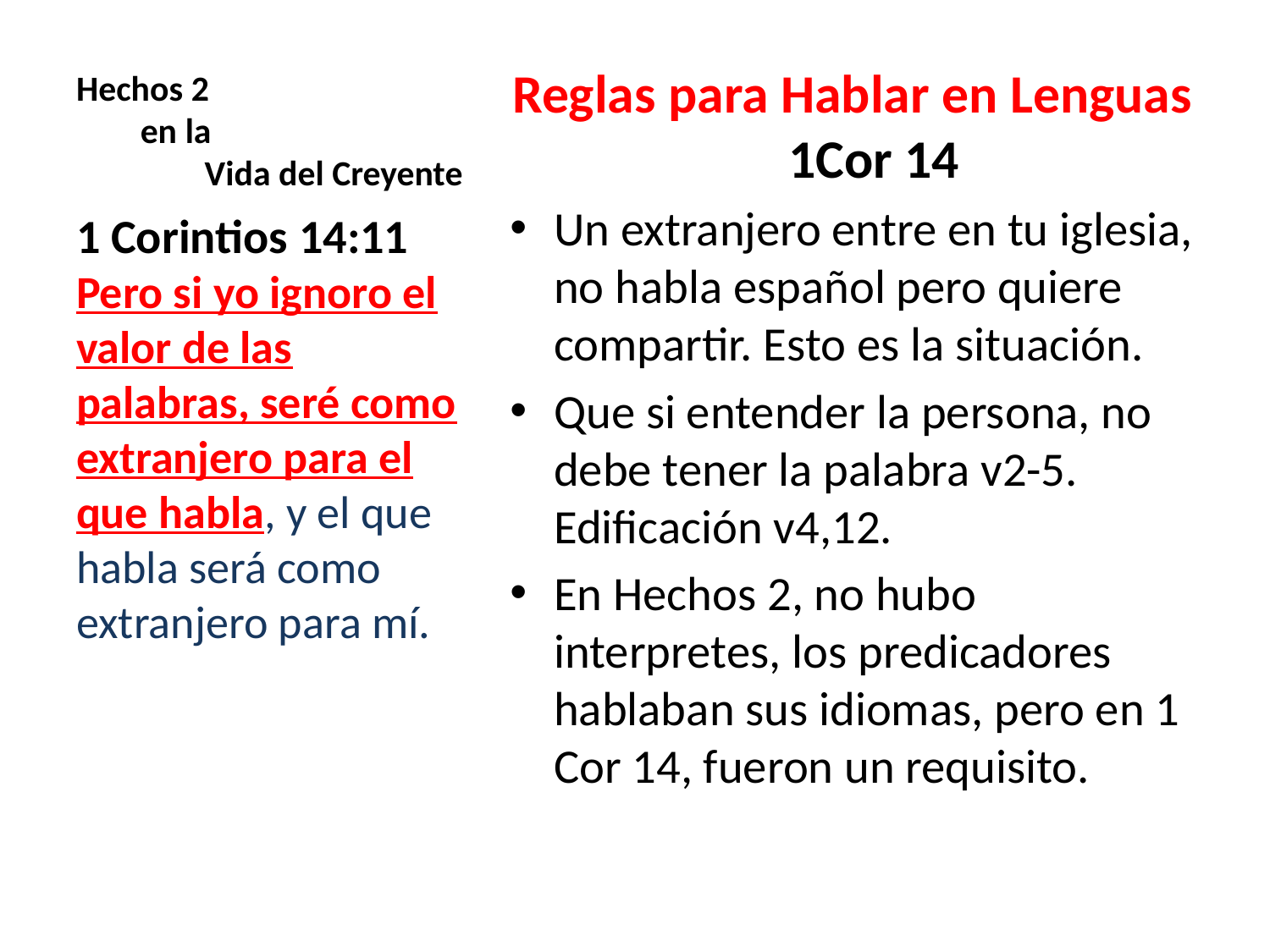

# Hechos 2 en la Vida del Creyente
Reglas para Hablar en Lenguas 1Cor 14
Un extranjero entre en tu iglesia, no habla español pero quiere compartir. Esto es la situación.
Que si entender la persona, no debe tener la palabra v2-5. Edificación v4,12.
En Hechos 2, no hubo interpretes, los predicadores hablaban sus idiomas, pero en 1 Cor 14, fueron un requisito.

1 Corintios 14:11 Pero si yo ignoro el valor de las palabras, seré como extranjero para el que habla, y el que habla será como extranjero para mí.